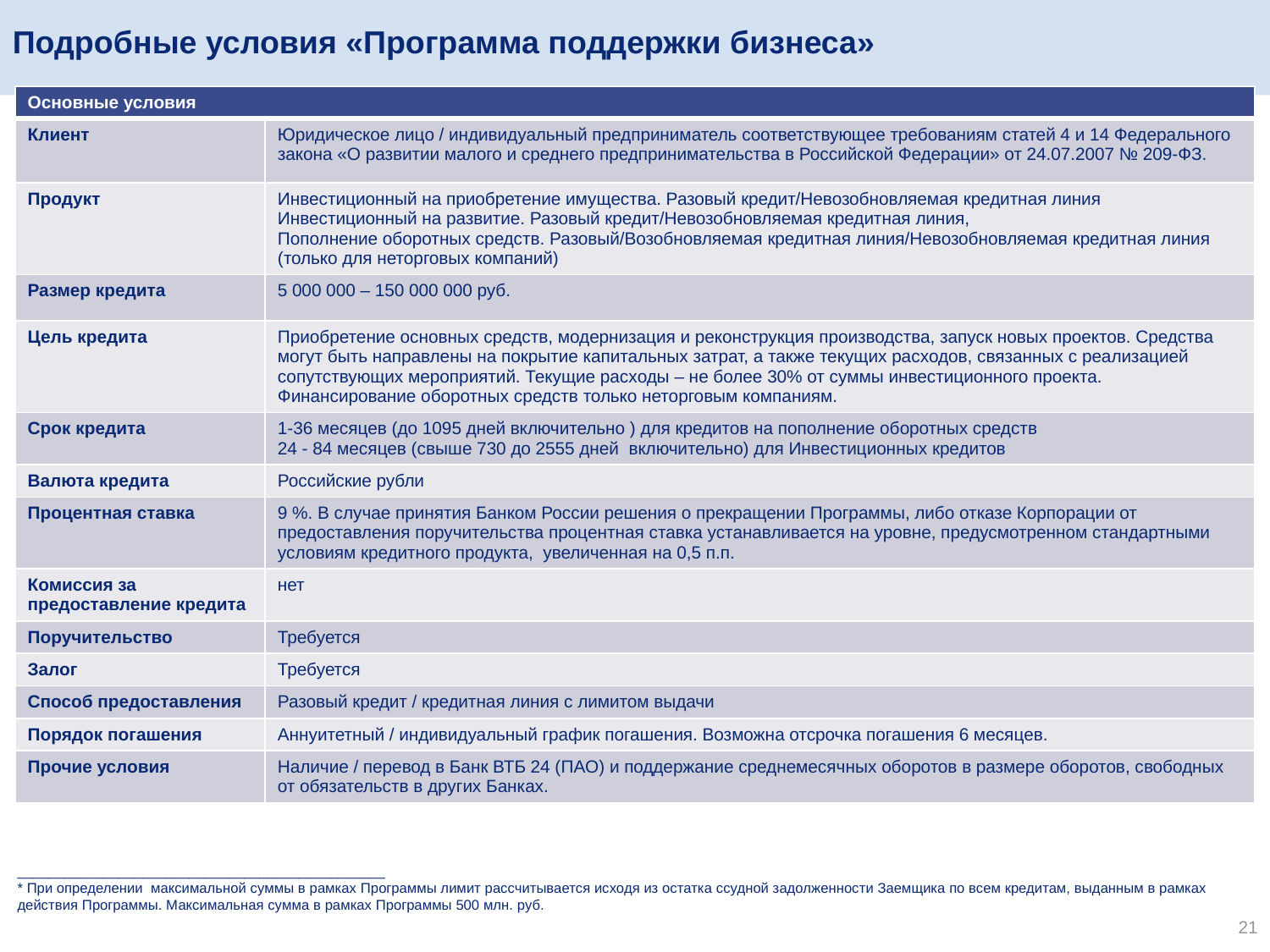

Подробные условия «Программа поддержки бизнеса»
| Основные условия |  |
| --- | --- |
| Клиент | Юридическое лицо / индивидуальный предприниматель соответствующее требованиям статей 4 и 14 Федерального закона «О развитии малого и среднего предпринимательства в Российской Федерации» от 24.07.2007 № 209-ФЗ. |
| Продукт | Инвестиционный на приобретение имущества. Разовый кредит/Невозобновляемая кредитная линия Инвестиционный на развитие. Разовый кредит/Невозобновляемая кредитная линия, Пополнение оборотных средств. Разовый/Возобновляемая кредитная линия/Невозобновляемая кредитная линия (только для неторговых компаний) |
| Размер кредита | 5 000 000 – 150 000 000 руб. |
| Цель кредита | Приобретение основных средств, модернизация и реконструкция производства, запуск новых проектов. Средства могут быть направлены на покрытие капитальных затрат, а также текущих расходов, связанных с реализацией сопутствующих мероприятий. Текущие расходы – не более 30% от суммы инвестиционного проекта. Финансирование оборотных средств только неторговым компаниям. |
| Срок кредита | 1-36 месяцев (до 1095 дней включительно ) для кредитов на пополнение оборотных средств 24 - 84 месяцев (свыше 730 до 2555 дней включительно) для Инвестиционных кредитов |
| Валюта кредита | Российские рубли |
| Процентная ставка | 9 %. В случае принятия Банком России решения о прекращении Программы, либо отказе Корпорации от предоставления поручительства процентная ставка устанавливается на уровне, предусмотренном стандартными условиям кредитного продукта, увеличенная на 0,5 п.п. |
| Комиссия за предоставление кредита | нет |
| Поручительство | Требуется |
| Залог | Требуется |
| Способ предоставления | Разовый кредит / кредитная линия с лимитом выдачи |
| Порядок погашения | Аннуитетный / индивидуальный график погашения. Возможна отсрочка погашения 6 месяцев. |
| Прочие условия | Наличие / перевод в Банк ВТБ 24 (ПАО) и поддержание среднемесячных оборотов в размере оборотов, свободных от обязательств в других Банках. |
_______________________________________________
* При определении  максимальной суммы в рамках Программы лимит рассчитывается исходя из остатка ссудной задолженности Заемщика по всем кредитам, выданным в рамках действия Программы. Максимальная сумма в рамках Программы 500 млн. руб.
21